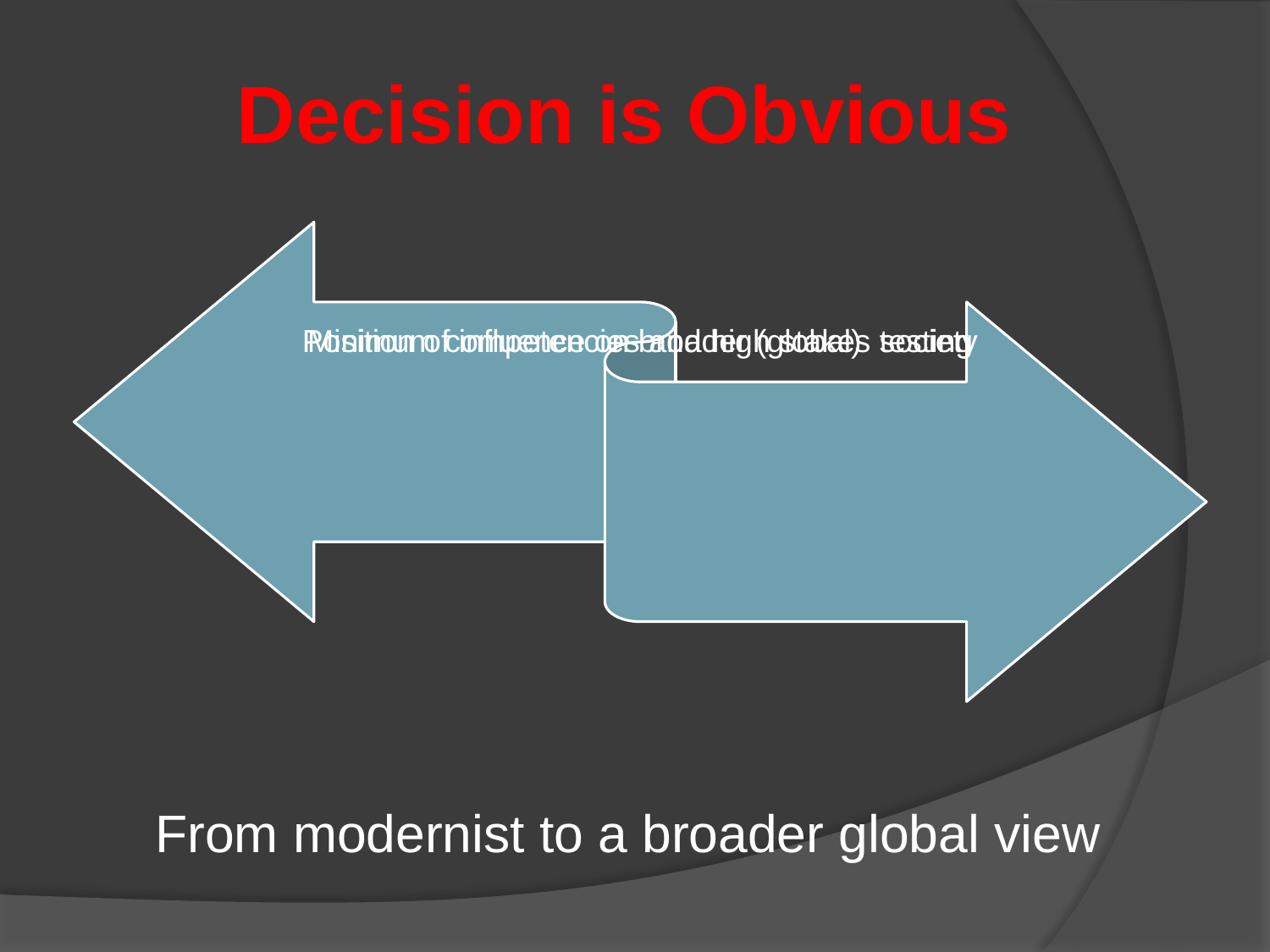

# Decision is Obvious

From modernist to a broader global view